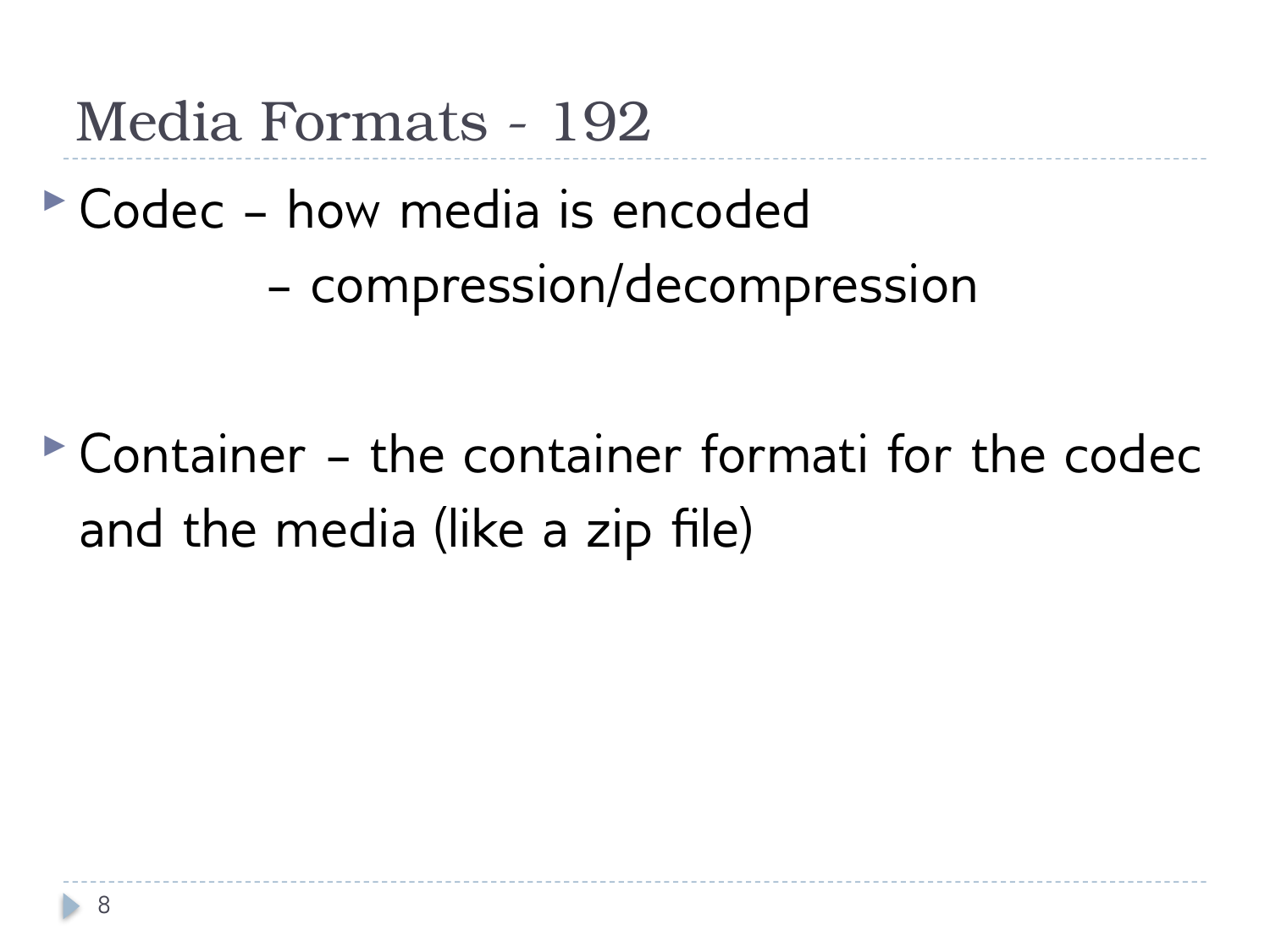

# Media Formats - 192
Codec – how media is encoded
           – compression/decompression

Container – the container formati for the codec and the media (like a zip file)

8